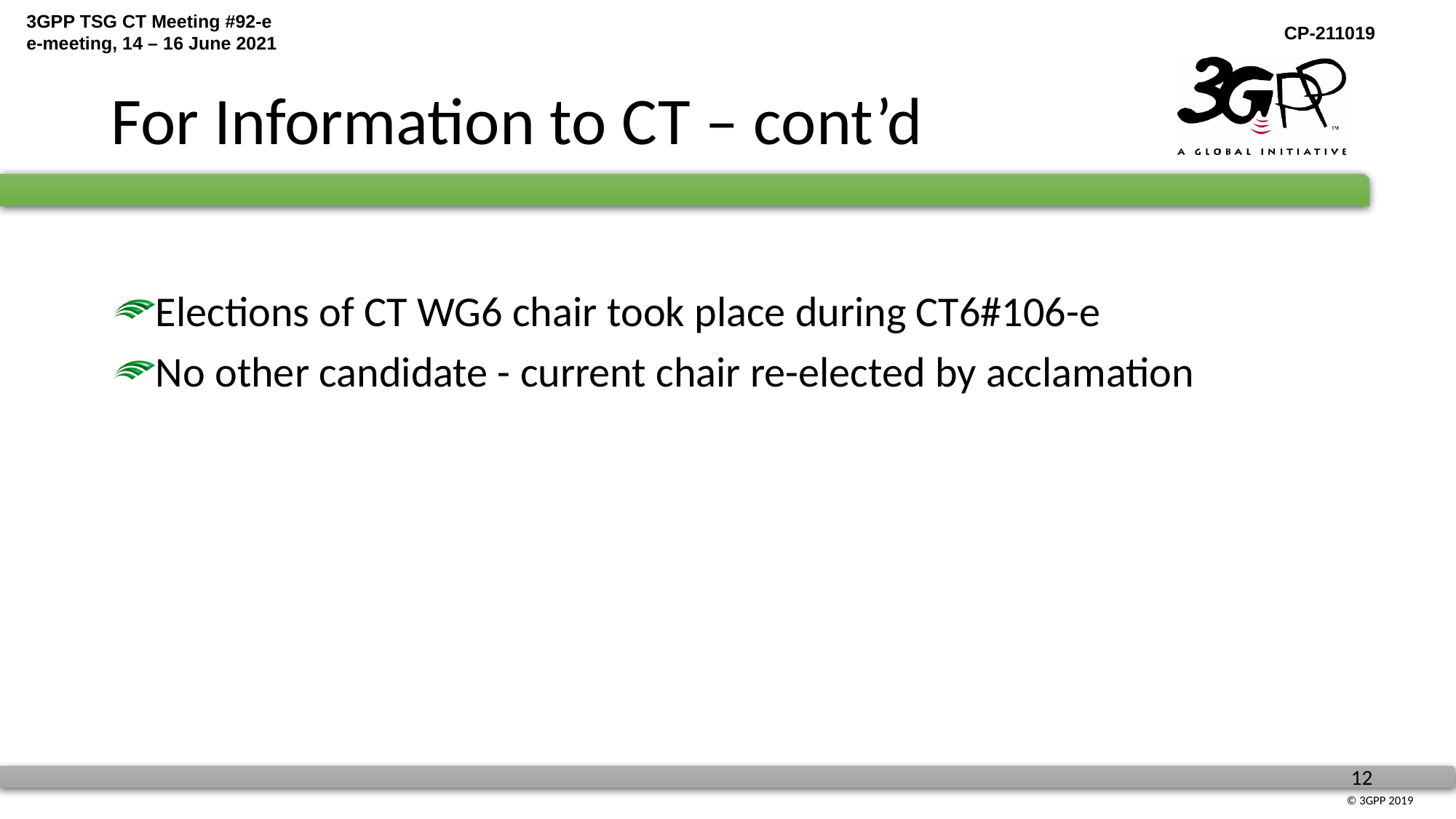

# For Information to CT – cont’d

Elections of CT WG6 chair took place during CT6#106-e
No other candidate - current chair re-elected by acclamation